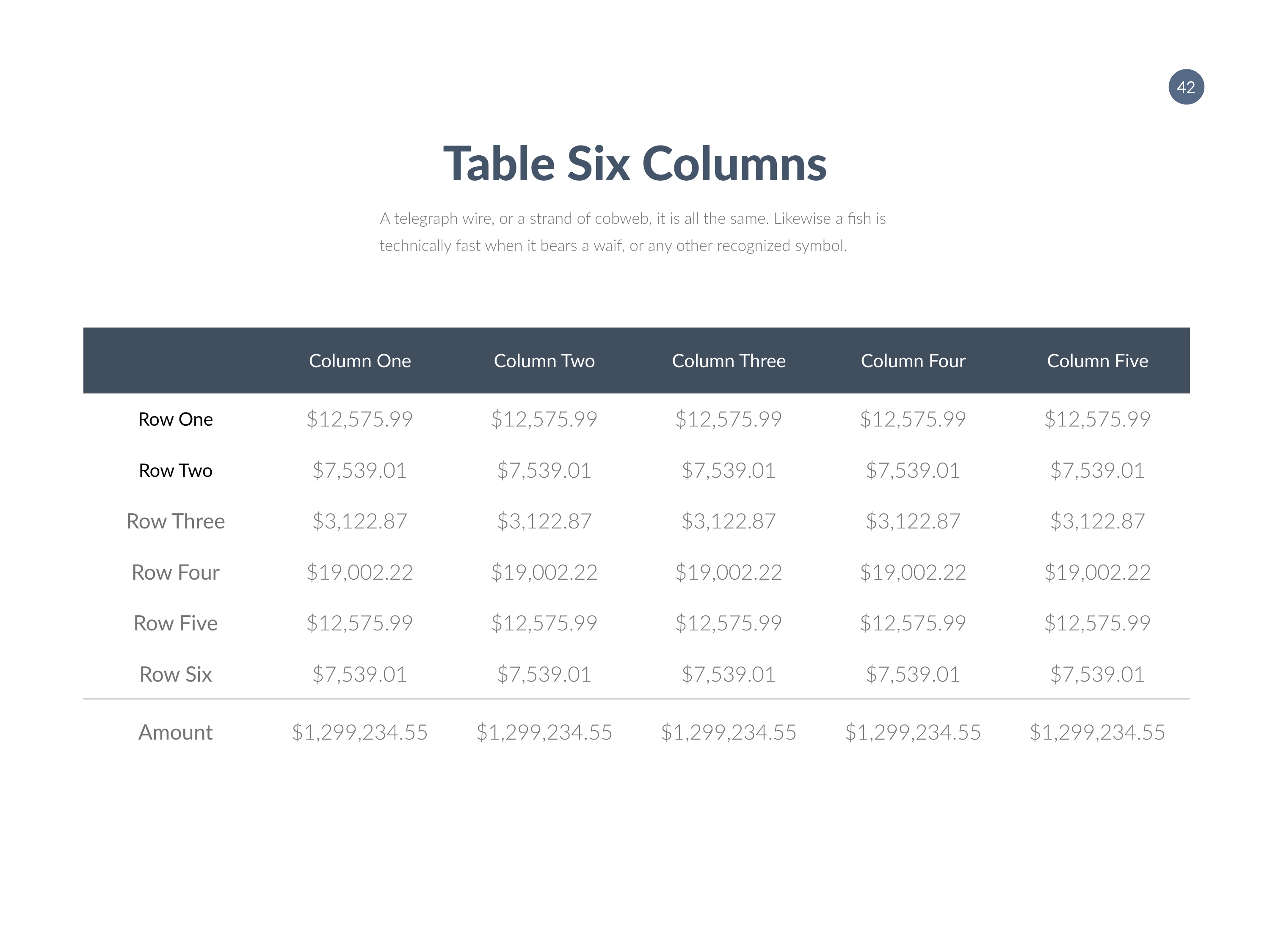

Table Six Columns
A telegraph wire, or a strand of cobweb, it is all the same. Likewise a fish is technically fast when it bears a waif, or any other recognized symbol.
|  | Column One | Column Two | Column Three | Column Four | Column Five |
| --- | --- | --- | --- | --- | --- |
| Row One | $12,575.99 | $12,575.99 | $12,575.99 | $12,575.99 | $12,575.99 |
| Row Two | $7,539.01 | $7,539.01 | $7,539.01 | $7,539.01 | $7,539.01 |
| Row Three | $3,122.87 | $3,122.87 | $3,122.87 | $3,122.87 | $3,122.87 |
| Row Four | $19,002.22 | $19,002.22 | $19,002.22 | $19,002.22 | $19,002.22 |
| Row Five | $12,575.99 | $12,575.99 | $12,575.99 | $12,575.99 | $12,575.99 |
| Row Six | $7,539.01 | $7,539.01 | $7,539.01 | $7,539.01 | $7,539.01 |
| Amount | $1,299,234.55 | $1,299,234.55 | $1,299,234.55 | $1,299,234.55 | $1,299,234.55 |